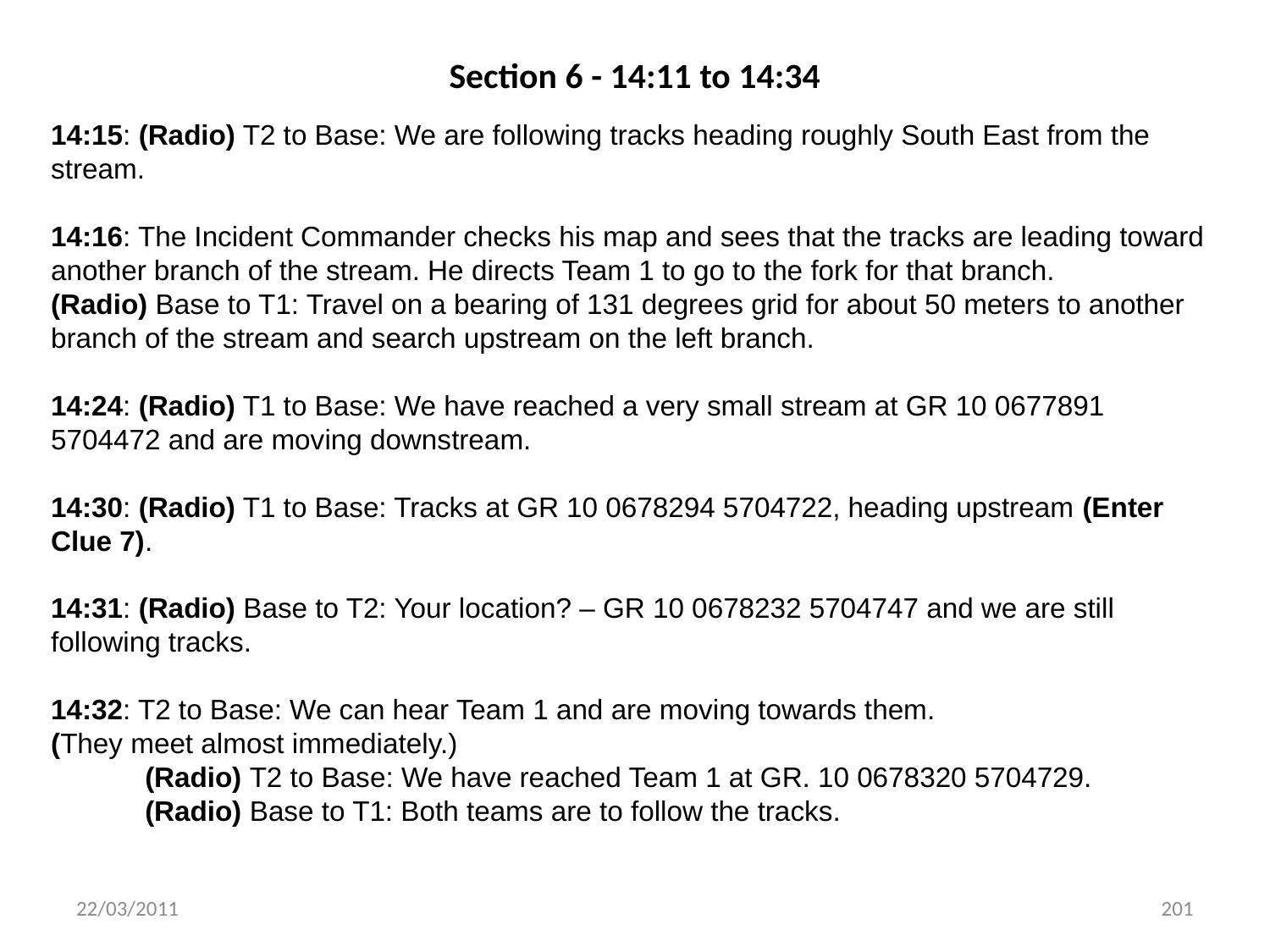

# Section 6 - 14:11 to 14:34
14:15: (Radio) T2 to Base: We are following tracks heading roughly South East from the stream.

14:16: The Incident Commander checks his map and sees that the tracks are leading toward another branch of the stream. He directs Team 1 to go to the fork for that branch.
(Radio) Base to T1: Travel on a bearing of 131 degrees grid for about 50 meters to another branch of the stream and search upstream on the left branch.

14:24: (Radio) T1 to Base: We have reached a very small stream at GR 10 0677891 5704472 and are moving downstream.

14:30: (Radio) T1 to Base: Tracks at GR 10 0678294 5704722, heading upstream (Enter Clue 7).

14:31: (Radio) Base to T2: Your location? – GR 10 0678232 5704747 and we are still following tracks.

14:32: T2 to Base: We can hear Team 1 and are moving towards them.
(They meet almost immediately.)
            (Radio) T2 to Base: We have reached Team 1 at GR. 10 0678320 5704729.
            (Radio) Base to T1: Both teams are to follow the tracks.

22/03/2011
201